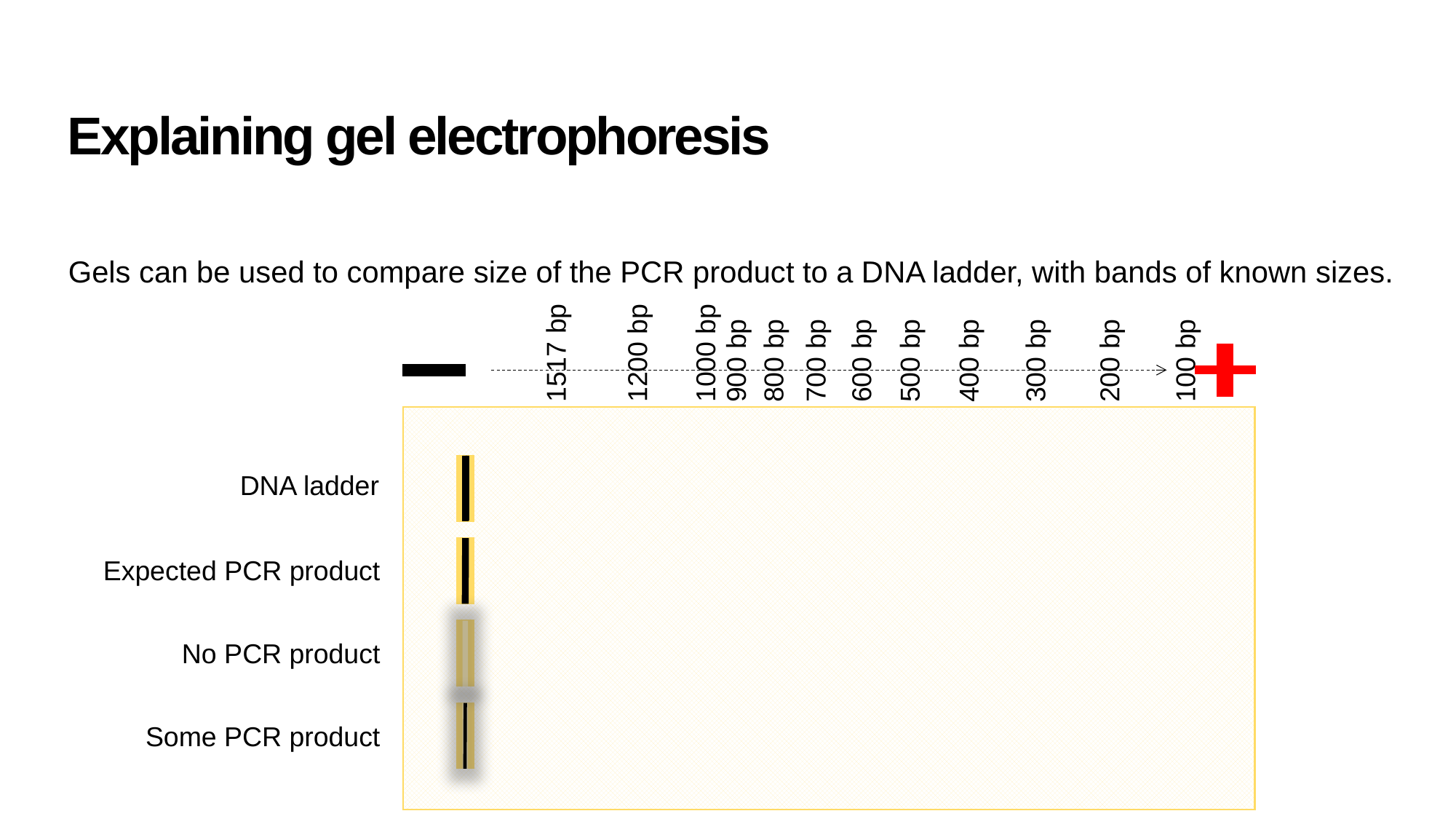

# Explaining gel electrophoresis
Gels can be used to compare size of the PCR product to a DNA ladder, with bands of known sizes.
1517 bp
1200 bp
1000 bp
900 bp
800 bp
700 bp
600 bp
500 bp
400 bp
300 bp
200 bp
100 bp

DNA ladder

Expected PCR product

No PCR product

Some PCR product